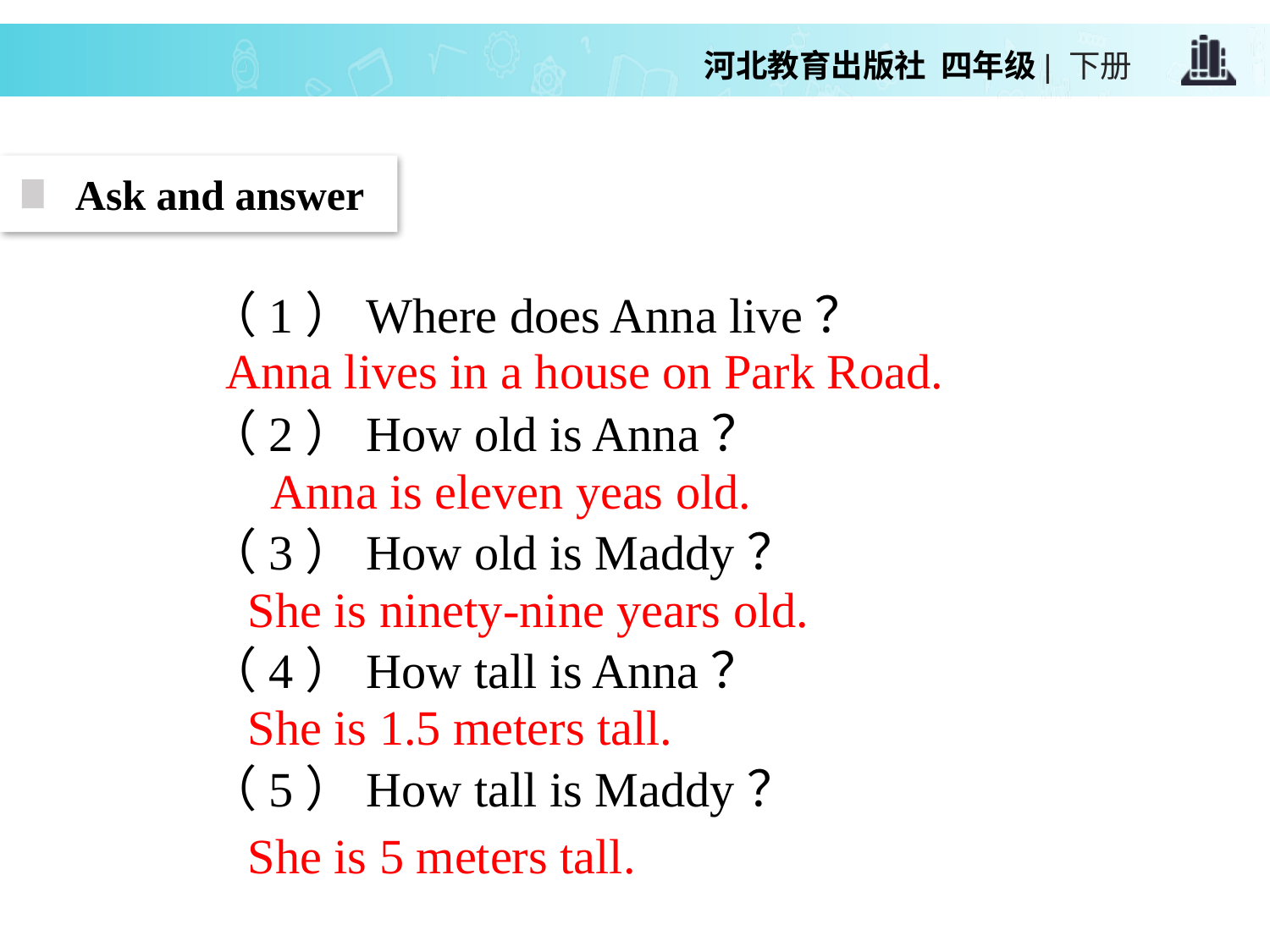

Ask and answer

（1）Where does Anna live？

（2）How old is Anna？

（3）How old is Maddy？

（4）How tall is Anna？

（5）How tall is Maddy？
Anna lives in a house on Park Road.
Anna is eleven yeas old.
She is ninety-nine years old.
She is 1.5 meters tall.
She is 5 meters tall.